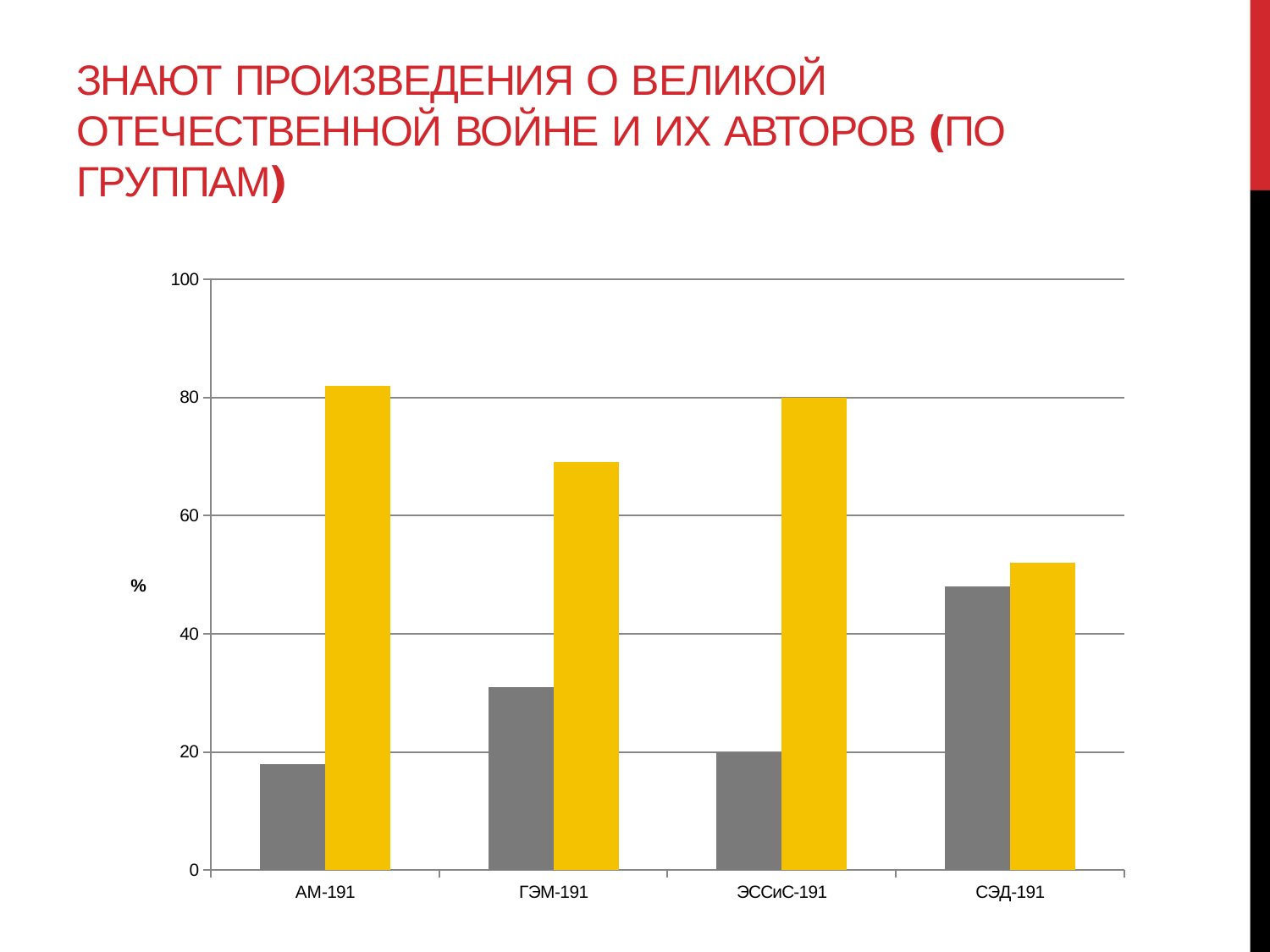

# Знают произведения о Великой Отечественной войне и их авторов (по группам)

### Chart

| Category | знают | не знают |
|---|---|---|
| АМ-191 | 18.0 | 82.0 |
| ГЭМ-191 | 31.0 | 69.0 |
| ЭССиС-191 | 20.0 | 80.0 |
| СЭД-191 | 48.0 | 52.0 |